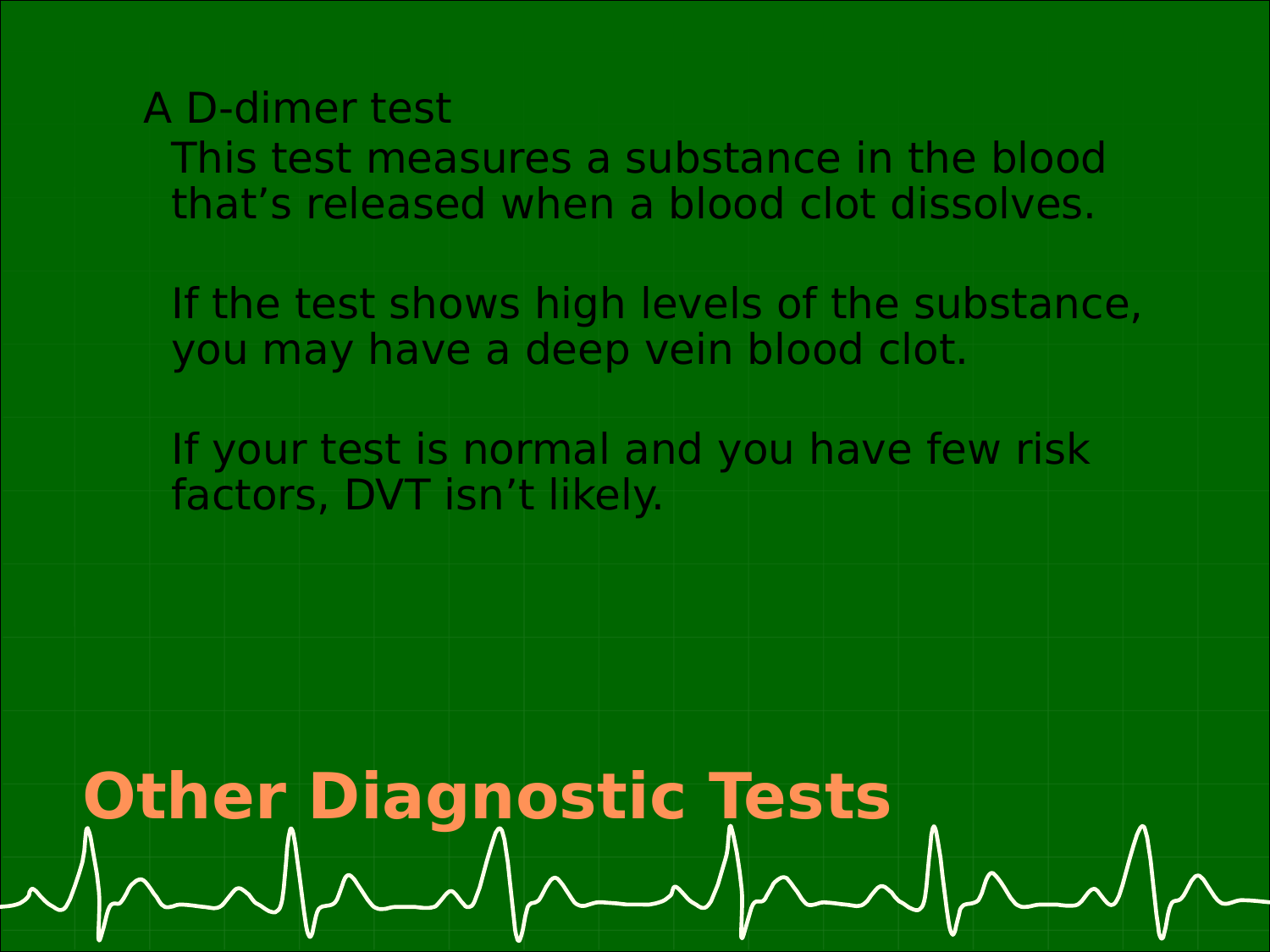

A D-dimer test
	This test measures a substance in the blood that’s released when a blood clot dissolves.

	If the test shows high levels of the substance, you may have a deep vein blood clot.

	If your test is normal and you have few risk factors, DVT isn’t likely.

# Other Diagnostic Tests